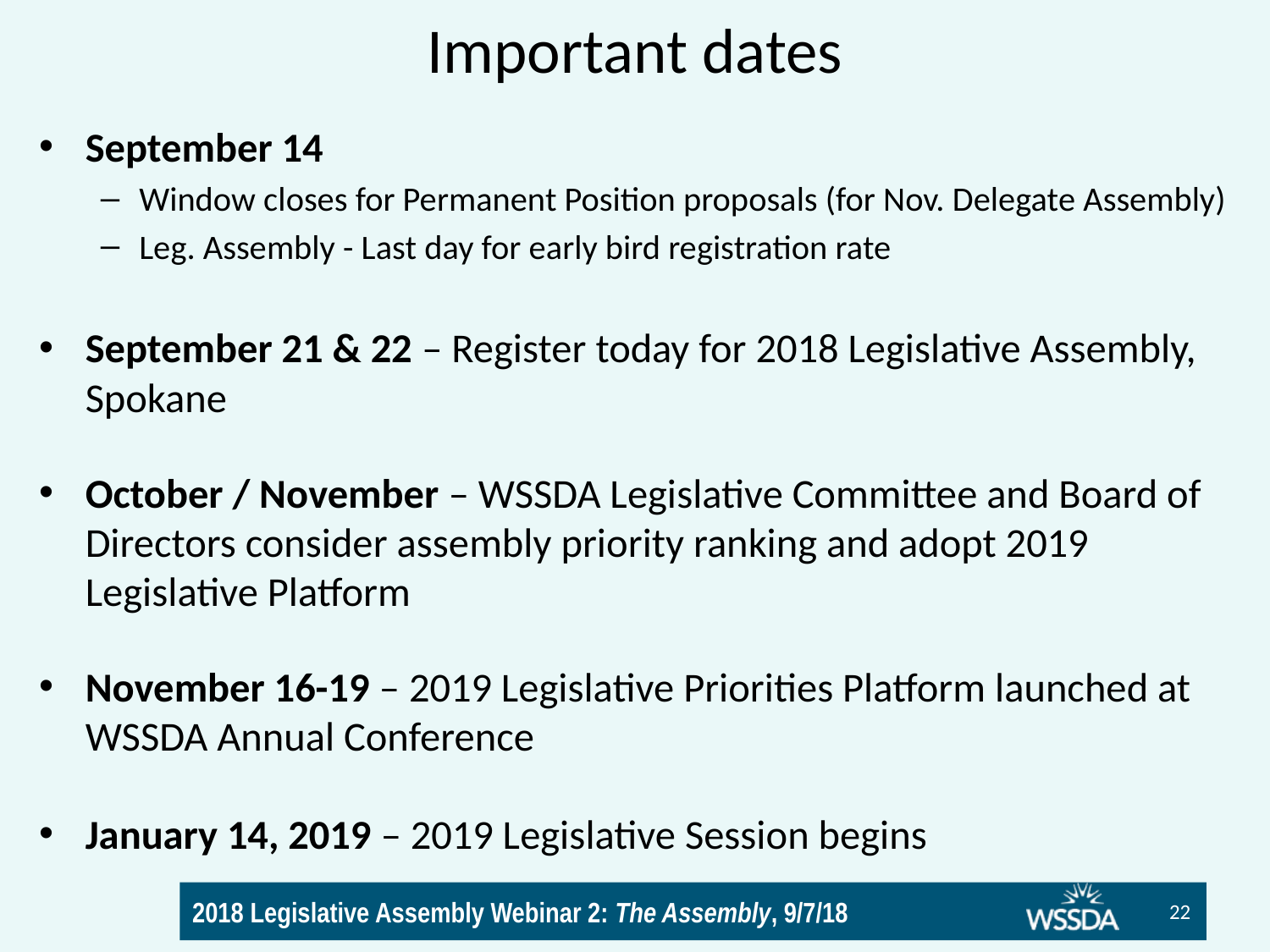

# Important dates
September 14
Window closes for Permanent Position proposals (for Nov. Delegate Assembly)
Leg. Assembly - Last day for early bird registration rate

September 21 & 22 – Register today for 2018 Legislative Assembly, Spokane

October / November – WSSDA Legislative Committee and Board of Directors consider assembly priority ranking and adopt 2019 Legislative Platform

November 16-19 – 2019 Legislative Priorities Platform launched at WSSDA Annual Conference

January 14, 2019 – 2019 Legislative Session begins

22